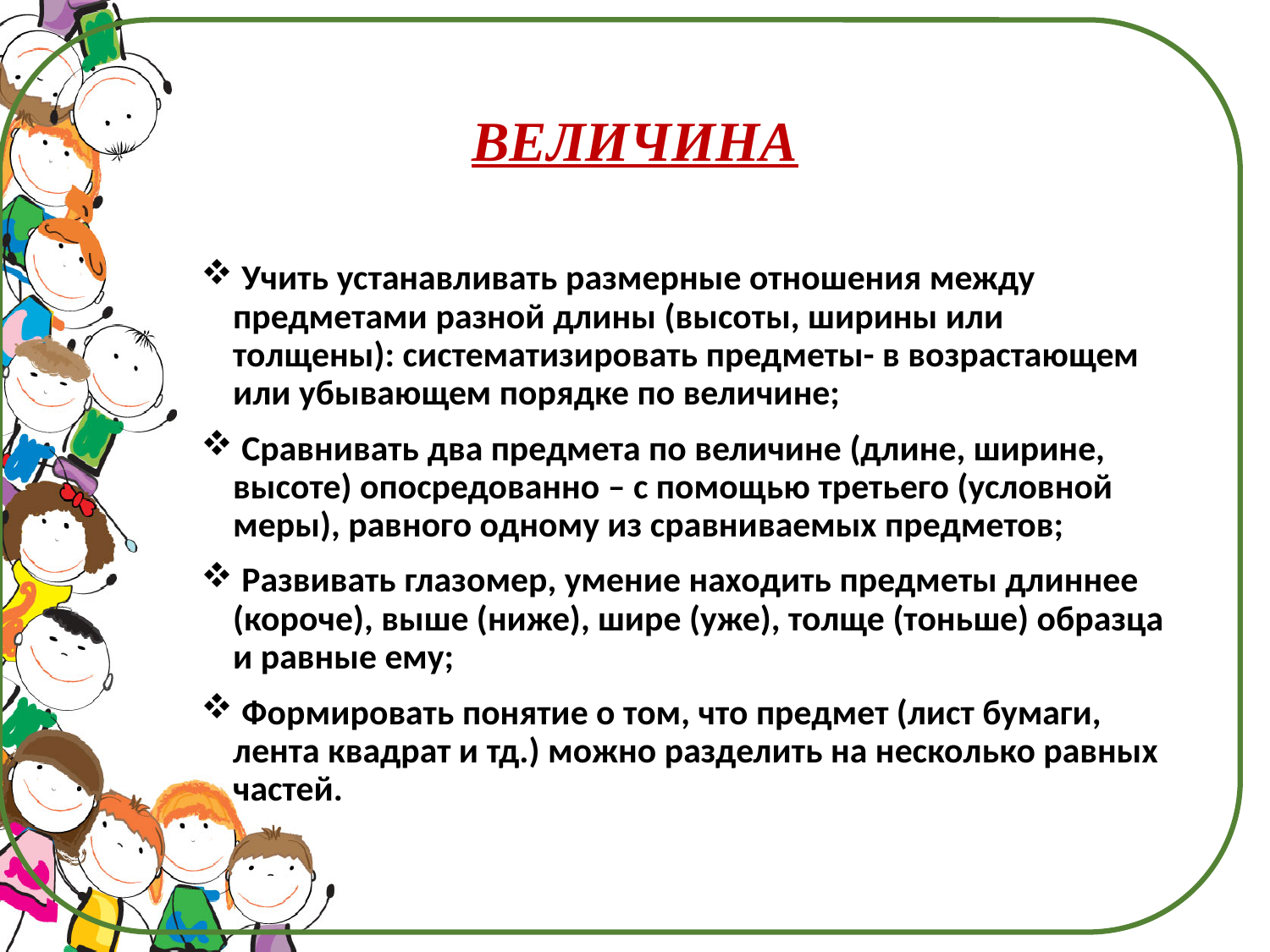

# ВЕЛИЧИНА
 Учить устанавливать размерные отношения между предметами разной длины (высоты, ширины или толщены): систематизировать предметы- в возрастающем или убывающем порядке по величине;
 Сравнивать два предмета по величине (длине, ширине, высоте) опосредованно – с помощью третьего (условной меры), равного одному из сравниваемых предметов;
 Развивать глазомер, умение находить предметы длиннее (короче), выше (ниже), шире (уже), толще (тоньше) образца и равные ему;
 Формировать понятие о том, что предмет (лист бумаги, лента квадрат и тд.) можно разделить на несколько равных частей.